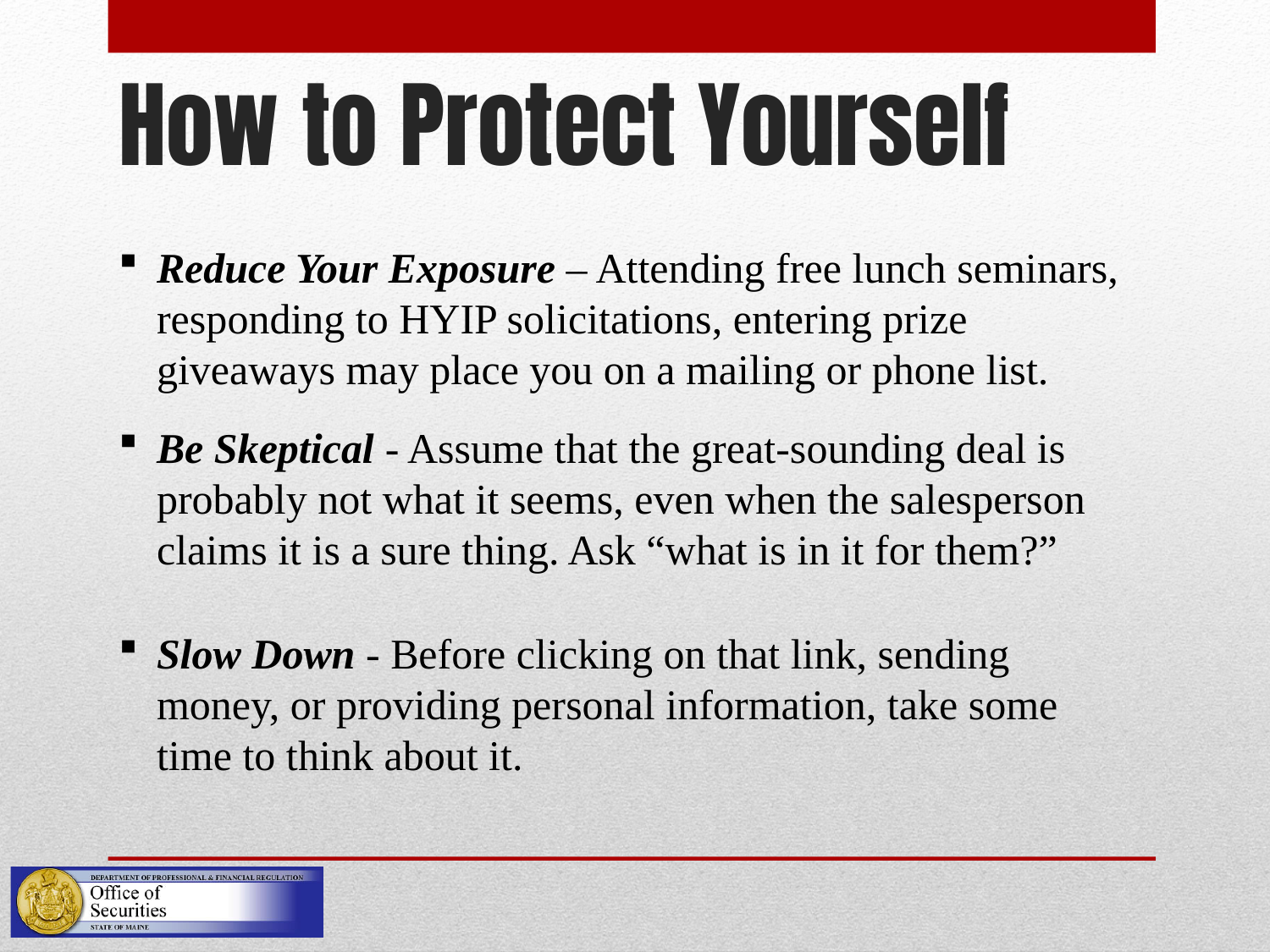

# How to Protect Yourself
Reduce Your Exposure – Attending free lunch seminars, responding to HYIP solicitations, entering prize giveaways may place you on a mailing or phone list.

Be Skeptical - Assume that the great-sounding deal is probably not what it seems, even when the salesperson claims it is a sure thing. Ask “what is in it for them?”

Slow Down - Before clicking on that link, sending money, or providing personal information, take some time to think about it.